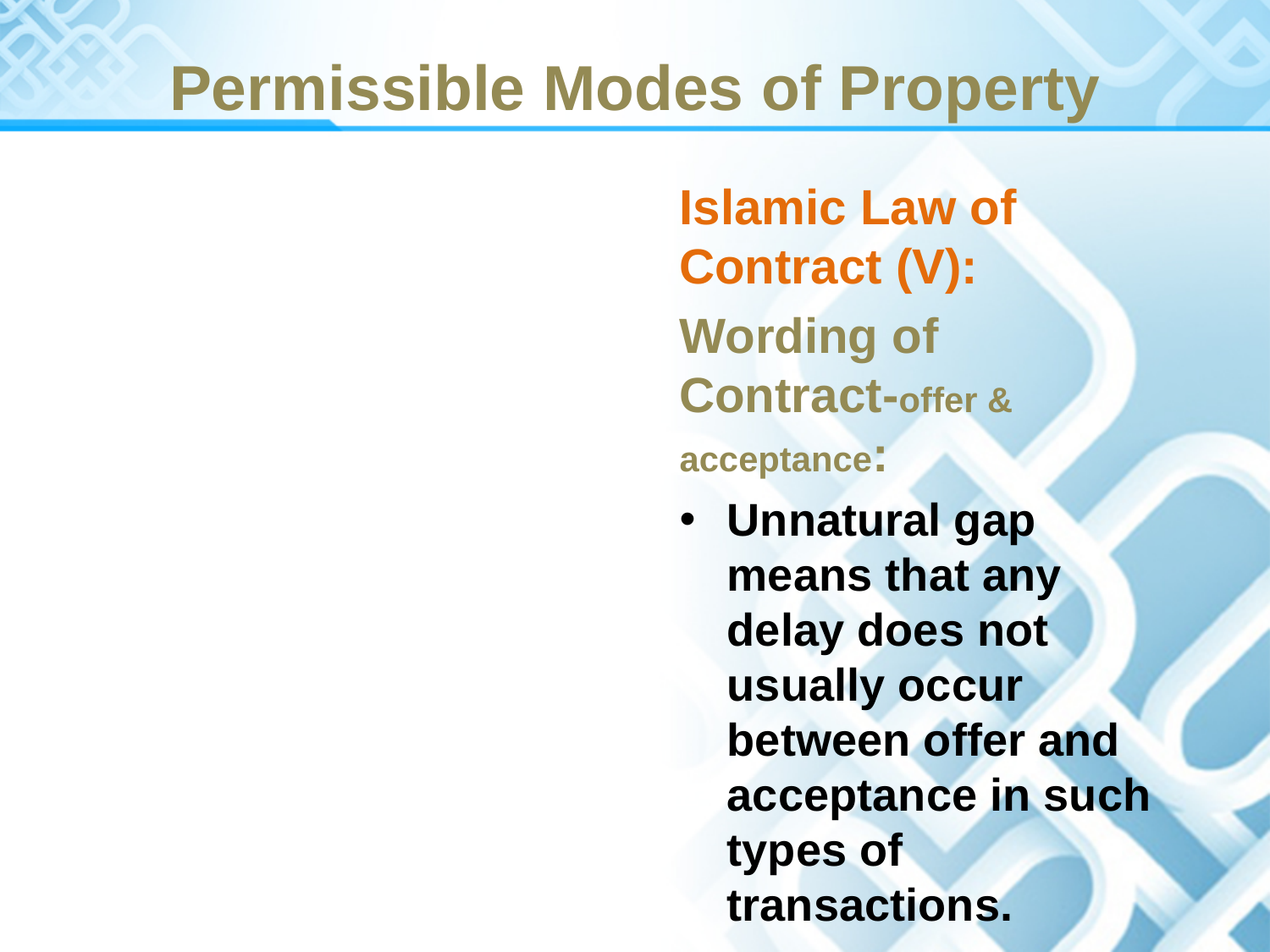

Permissible Modes of Property
Islamic Law of Contract (V):
Wording of Contract-offer & acceptance:
Unnatural gap means that any delay does not usually occur between offer and acceptance in such types of transactions.